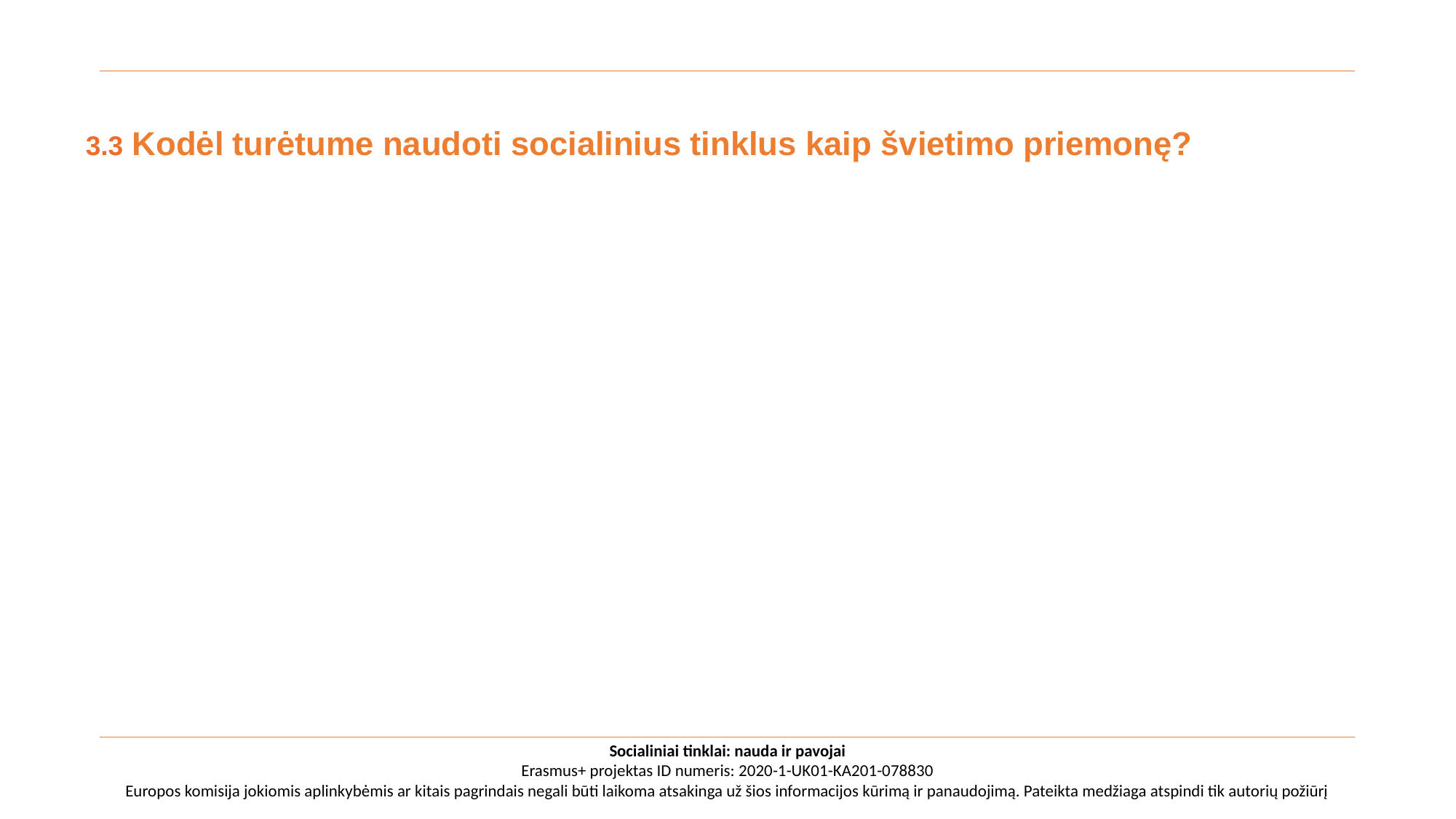

# 3.3 Kodėl turėtume naudoti socialinius tinklus kaip švietimo priemonę?

Socialiniai tinklai: nauda ir pavojai
Erasmus+ projektas ID numeris: 2020-1-UK01-KA201-078830
Europos komisija jokiomis aplinkybėmis ar kitais pagrindais negali būti laikoma atsakinga už šios informacijos kūrimą ir panaudojimą. Pateikta medžiaga atspindi tik autorių požiūrį